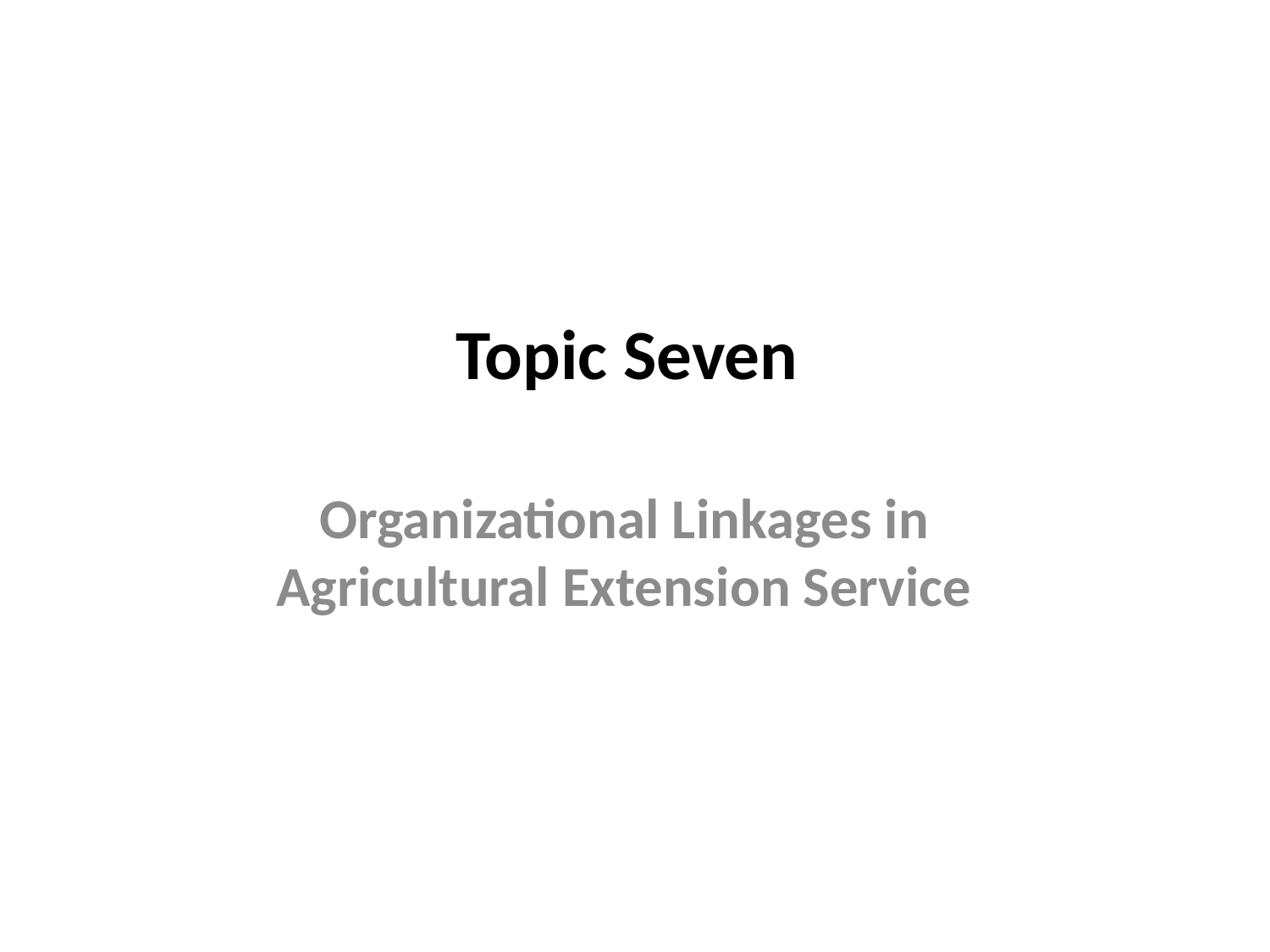

# Topic Seven
Organizational Linkages in Agricultural Extension Service